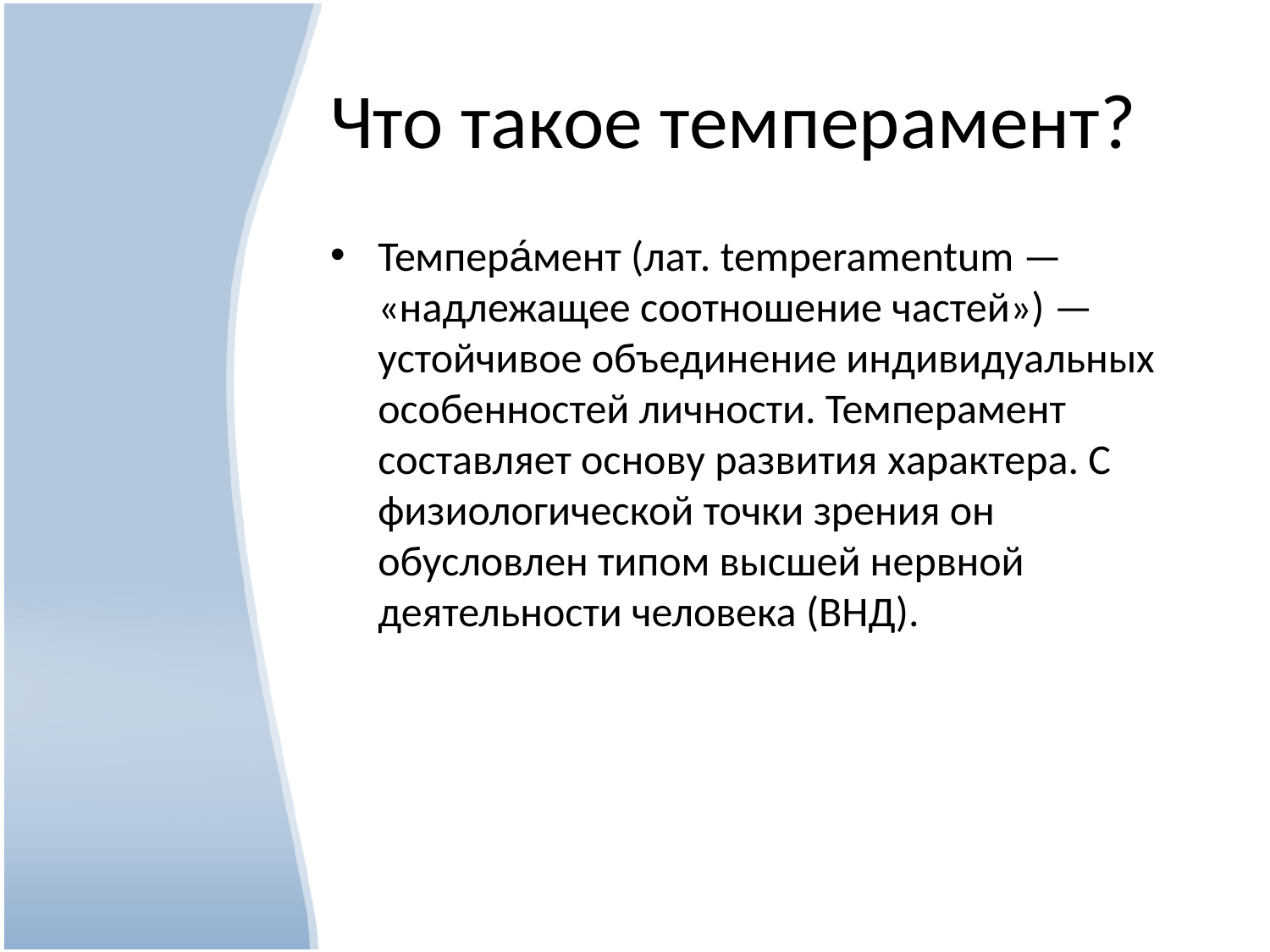

# Что такое темперамент?
Темпера́мент (лат. temperamentum — «надлежащее соотношение частей») — устойчивое объединение индивидуальных особенностей личности. Темперамент составляет основу развития характера. С физиологической точки зрения он обусловлен типом высшей нервной деятельности человека (ВНД).